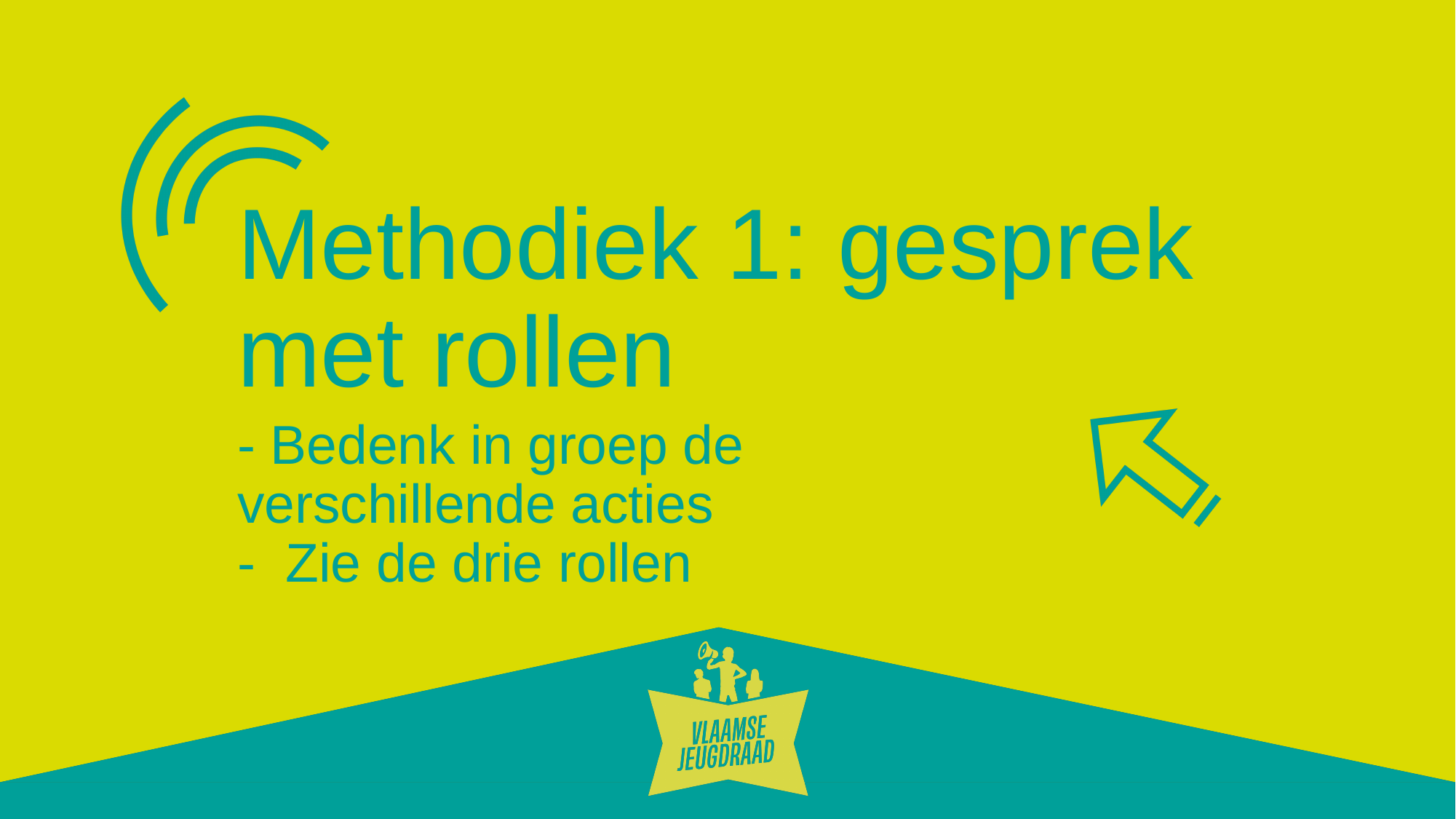

Methodiek 1: gesprek met rollen
# - Bedenk in groep de verschillende acties -  Zie de drie rollen